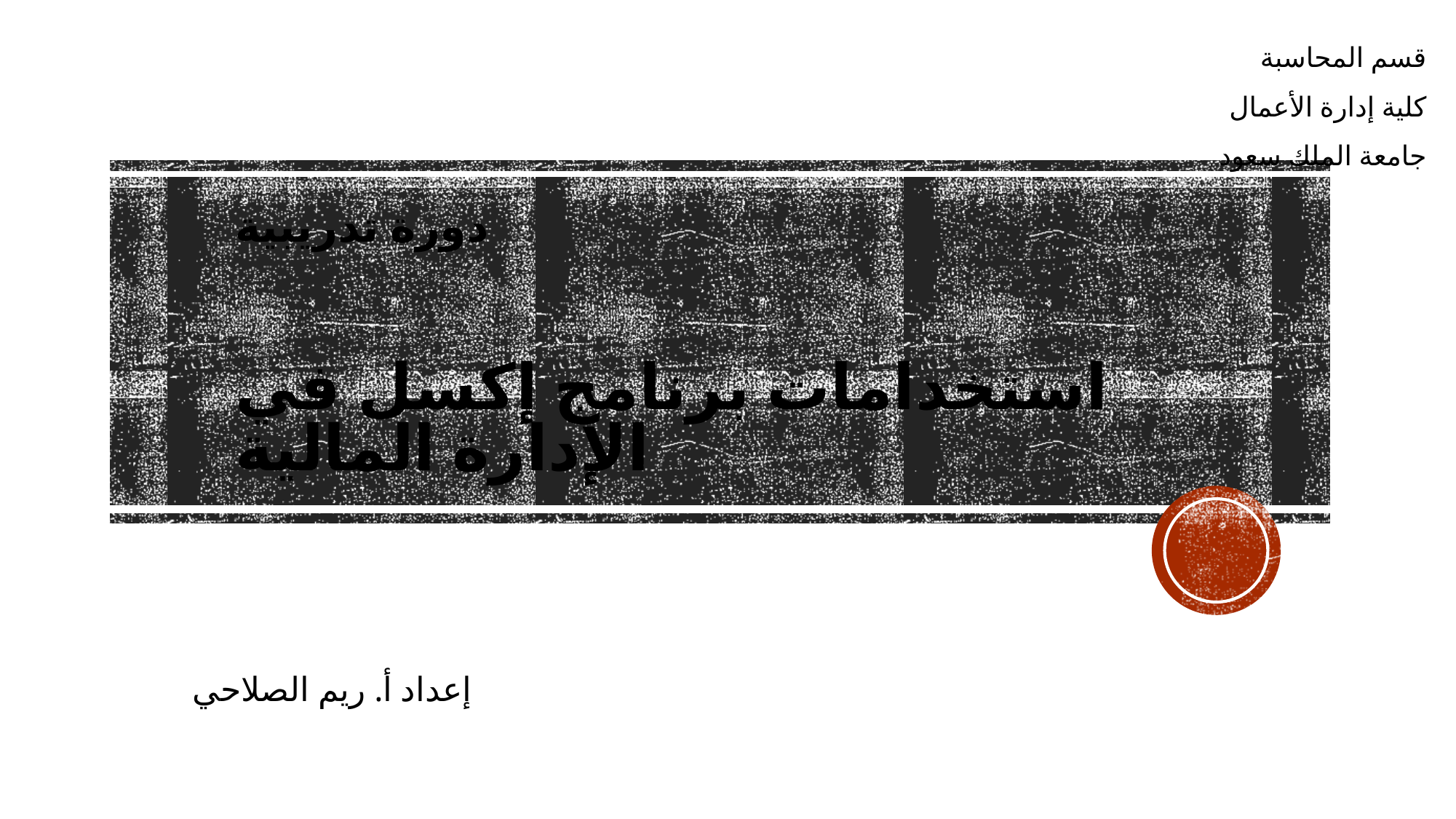

قسم المحاسبة
كلية إدارة الأعمال
جامعة الملك سعود
# دورة تدريبية استخدامات برنامج إكسل في الإدارة المالية
إعداد أ. ريم الصلاحي